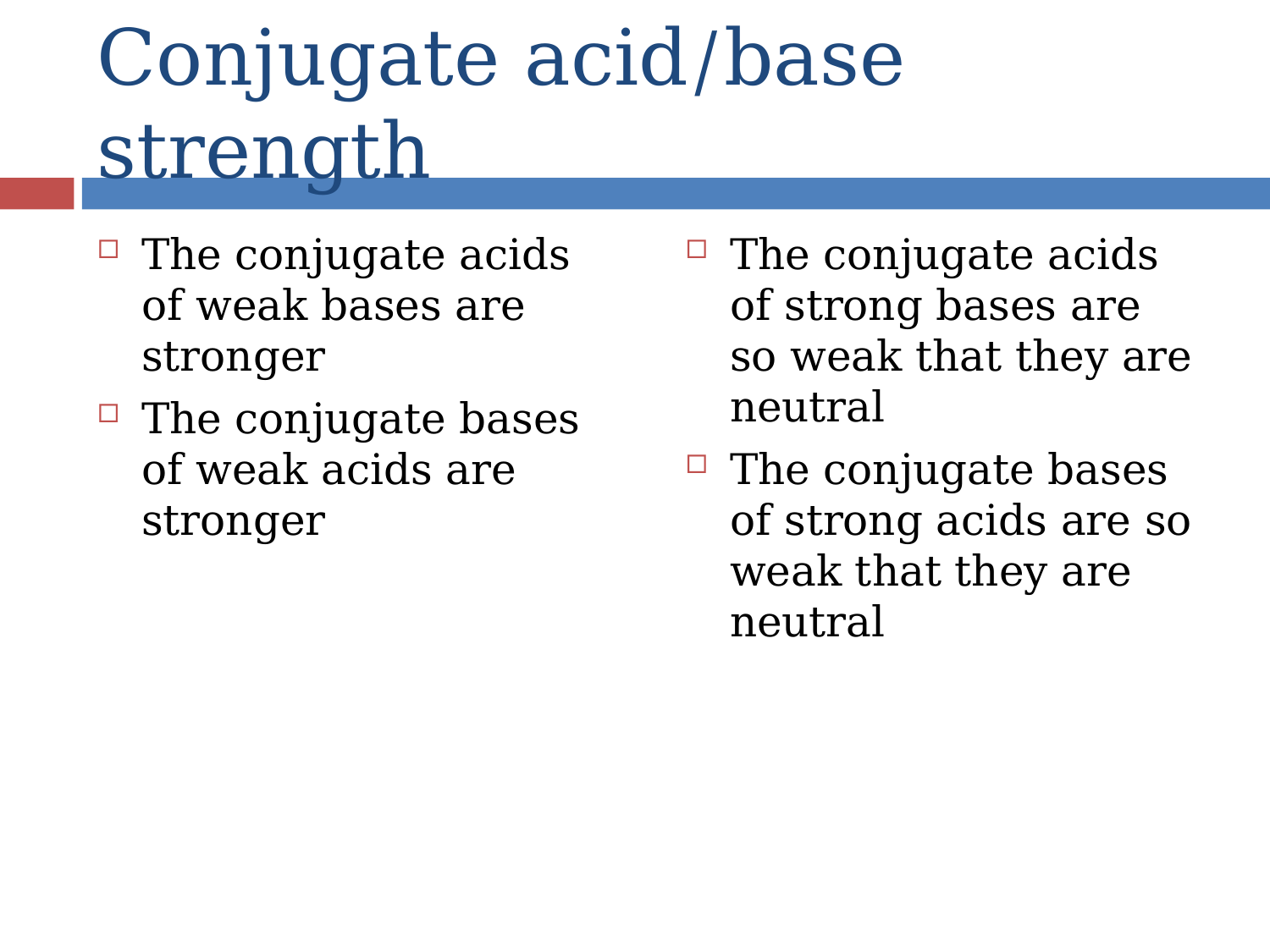

# Conjugate acid/base strength
The conjugate acids of weak bases are stronger
The conjugate bases of weak acids are stronger

The conjugate acids of strong bases are so weak that they are neutral
The conjugate bases of strong acids are so weak that they are neutral